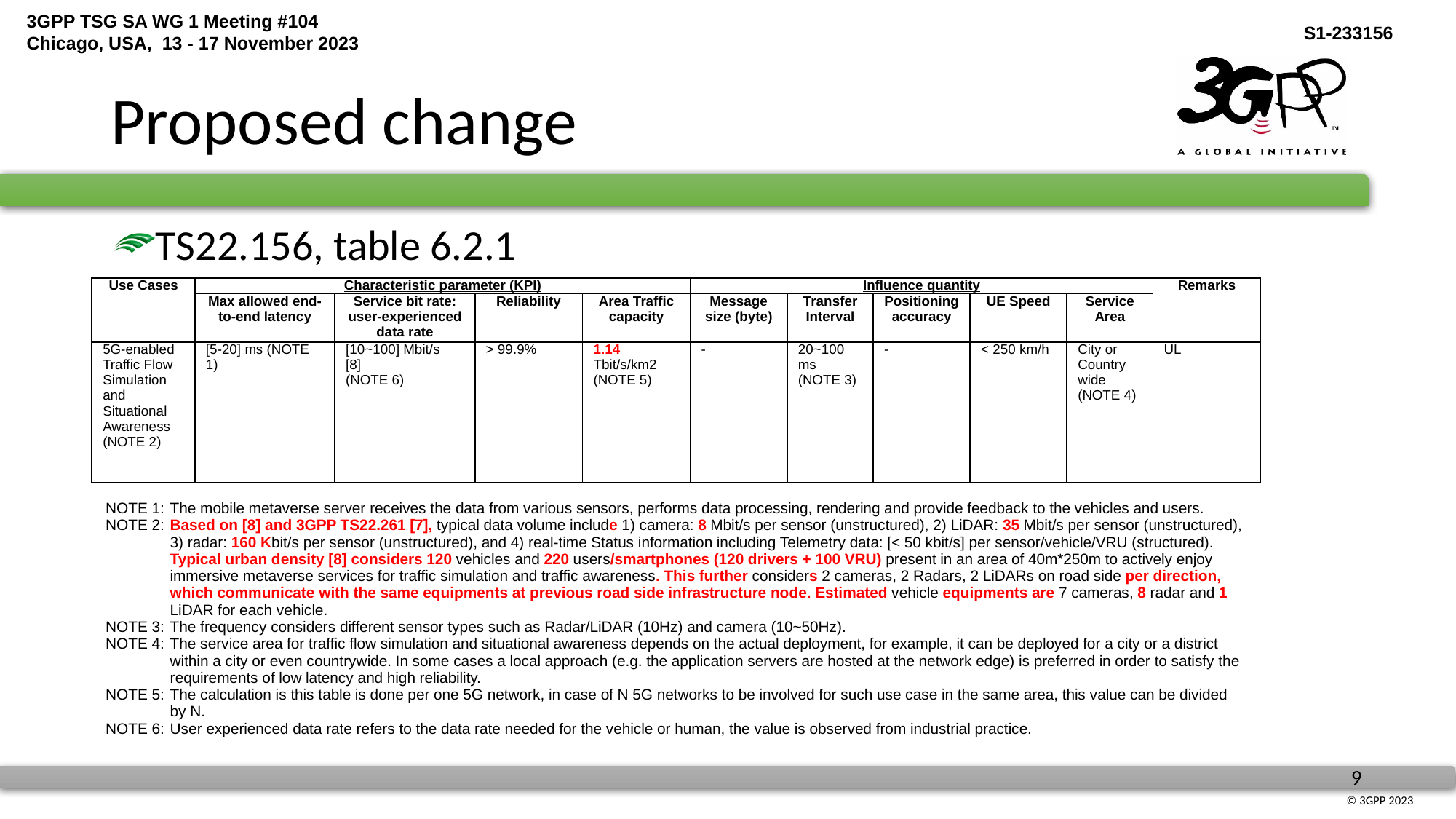

# Proposed change
TS22.156, table 6.2.1

| Use Cases | Characteristic parameter (KPI) |  |  |  | Influence quantity |  |  |  |  | Remarks |
| --- | --- | --- | --- | --- | --- | --- | --- | --- | --- | --- |
|  | Max allowed end-to-end latency | Service bit rate: user-experienced data rate | Reliability | Area Traffic capacity | Message size (byte) | Transfer Interval | Positioning accuracy | UE Speed | Service Area |  |
| 5G-enabled Traffic Flow Simulation and Situational Awareness (NOTE 2) | [5-20] ms (NOTE 1) | [10~100] Mbit/s [8] (NOTE 6) | > 99.9% | 1.14 Tbit/s/km2 (NOTE 5) | - | 20~100 ms (NOTE 3) | - | < 250 km/h | City or Country wide (NOTE 4) | UL |
| NOTE 1: The mobile metaverse server receives the data from various sensors, performs data processing, rendering and provide feedback to the vehicles and users. NOTE 2: Based on [8] and 3GPP TS22.261 [7], typical data volume include 1) camera: 8 Mbit/s per sensor (unstructured), 2) LiDAR: 35 Mbit/s per sensor (unstructured), 3) radar: 160 Kbit/s per sensor (unstructured), and 4) real-time Status information including Telemetry data: [< 50 kbit/s] per sensor/vehicle/VRU (structured). Typical urban density [8] considers 120 vehicles and 220 users/smartphones (120 drivers + 100 VRU) present in an area of 40m\*250m to actively enjoy immersive metaverse services for traffic simulation and traffic awareness. This further considers 2 cameras, 2 Radars, 2 LiDARs on road side per direction, which communicate with the same equipments at previous road side infrastructure node. Estimated vehicle equipments are 7 cameras, 8 radar and 1 LiDAR for each vehicle. NOTE 3: The frequency considers different sensor types such as Radar/LiDAR (10Hz) and camera (10~50Hz). NOTE 4: The service area for traffic flow simulation and situational awareness depends on the actual deployment, for example, it can be deployed for a city or a district within a city or even countrywide. In some cases a local approach (e.g. the application servers are hosted at the network edge) is preferred in order to satisfy the requirements of low latency and high reliability. NOTE 5: The calculation is this table is done per one 5G network, in case of N 5G networks to be involved for such use case in the same area, this value can be divided by N. NOTE 6: User experienced data rate refers to the data rate needed for the vehicle or human, the value is observed from industrial practice. |
| --- |